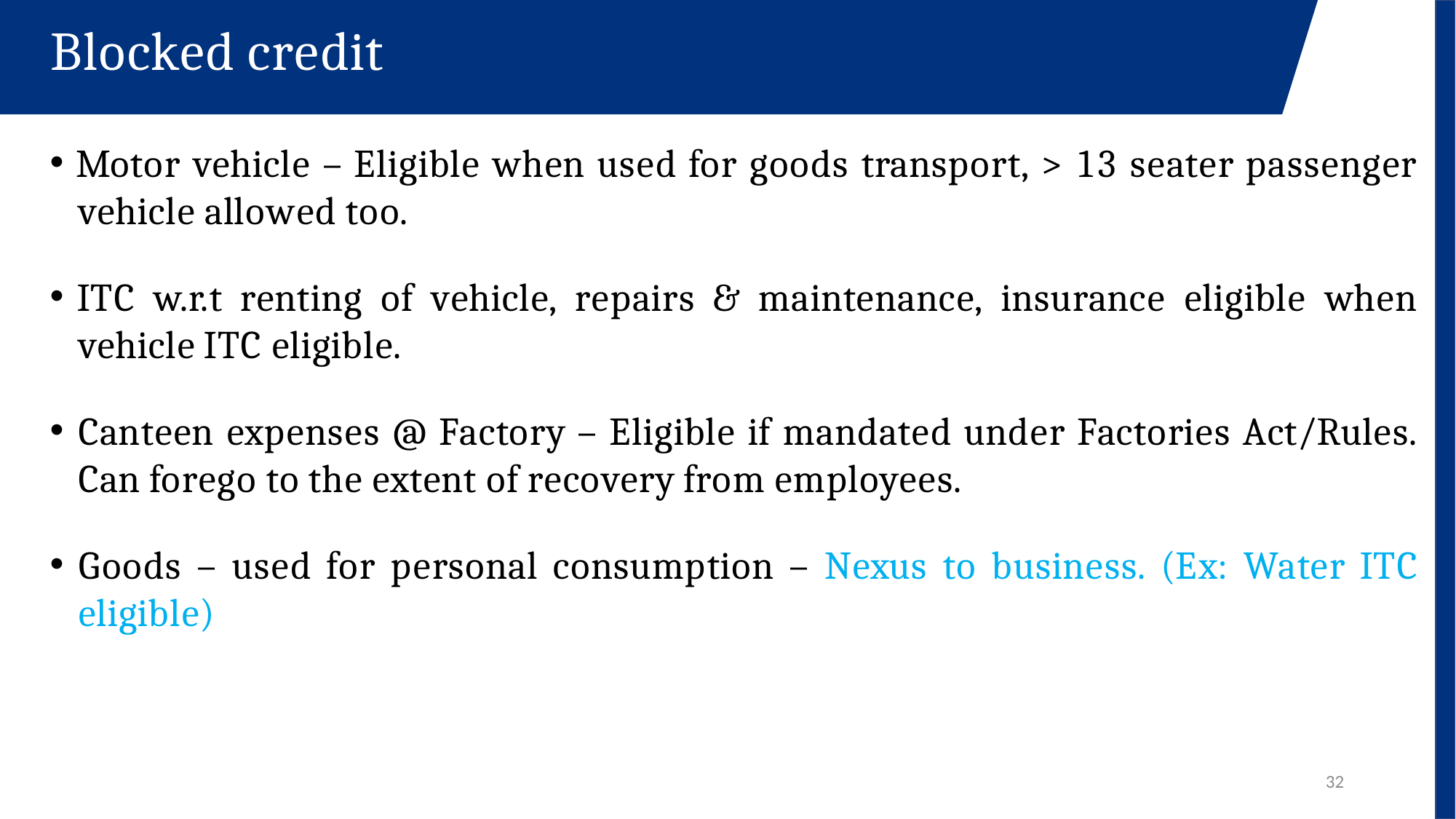

Blocked credit
Motor vehicle – Eligible when used for goods transport, > 13 seater passenger vehicle allowed too.

ITC w.r.t renting of vehicle, repairs & maintenance, insurance eligible when vehicle ITC eligible.

Canteen expenses @ Factory – Eligible if mandated under Factories Act/Rules. Can forego to the extent of recovery from employees.

Goods – used for personal consumption – Nexus to business. (Ex: Water ITC eligible)
32